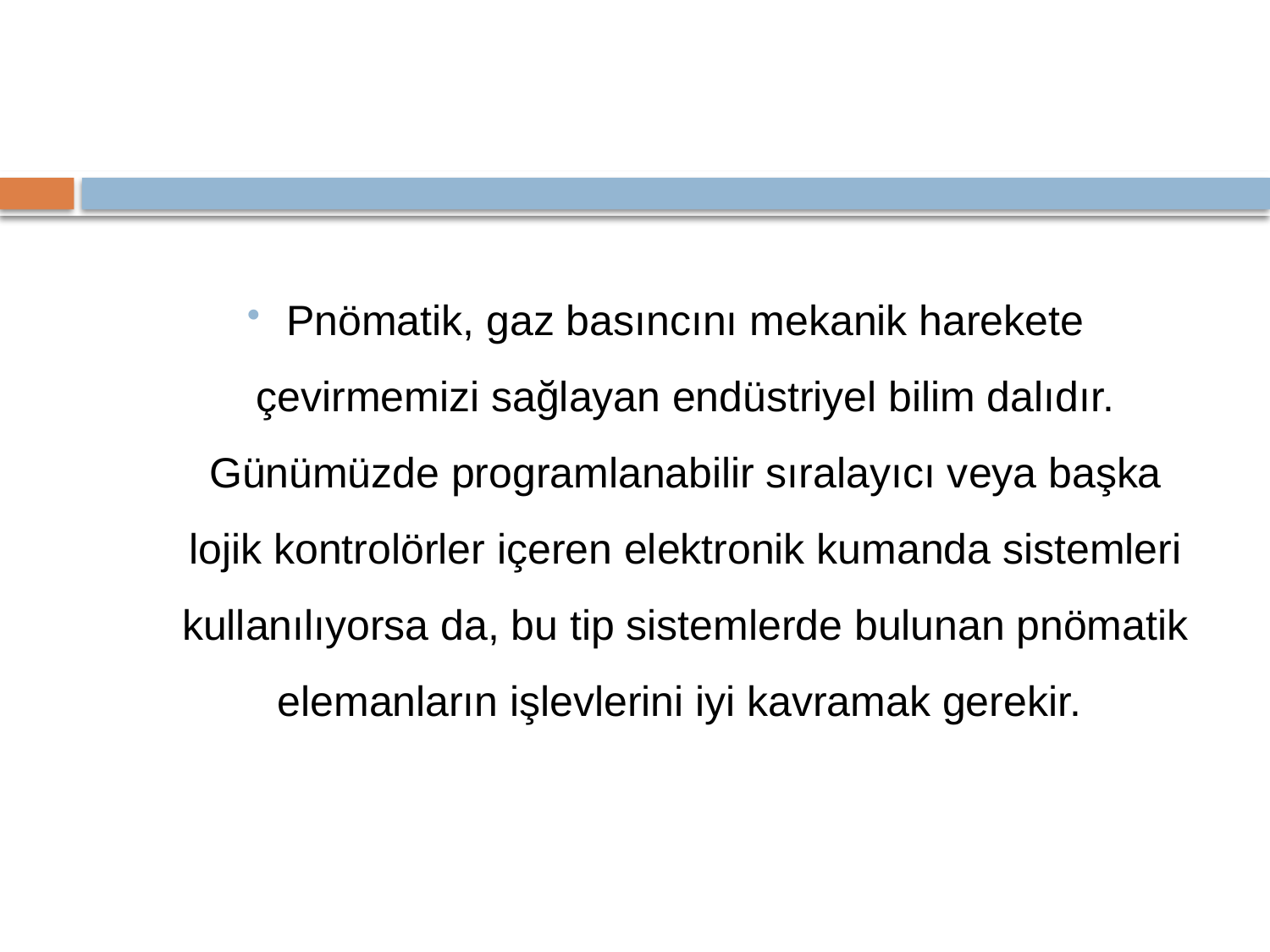

#
Pnömatik, gaz basıncını mekanik harekete çevirmemizi sağlayan endüstriyel bilim dalıdır. Günümüzde programlanabilir sıralayıcı veya başka lojik kontrolörler içeren elektronik kumanda sistemleri kullanılıyorsa da, bu tip sistemlerde bulunan pnömatik elemanların işlevlerini iyi kavramak gerekir.